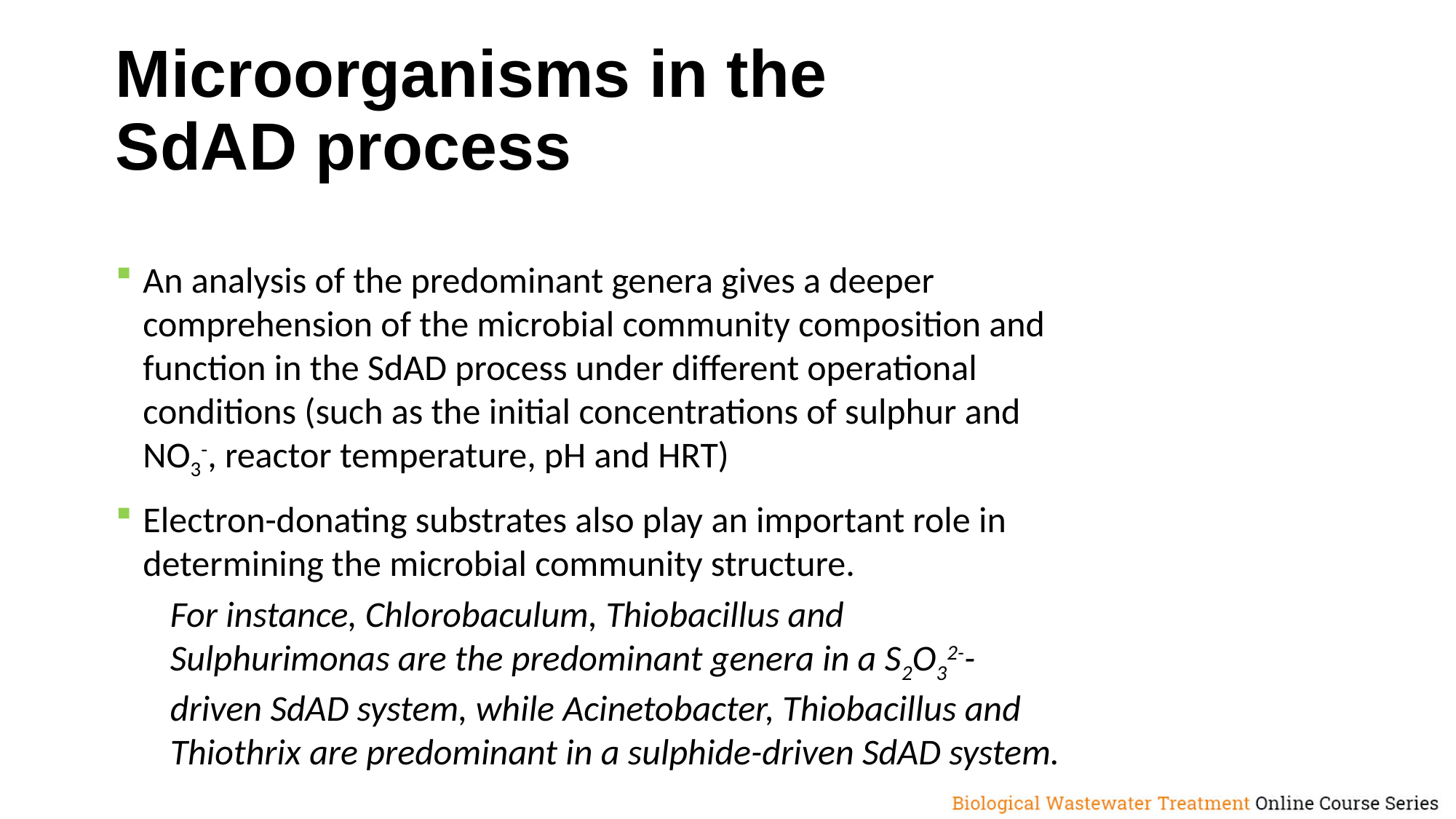

# Microorganisms in the SdAD process
An analysis of the predominant genera gives a deeper comprehension of the microbial community composition and function in the SdAD process under different operational conditions (such as the initial concentrations of sulphur and NO3-, reactor temperature, pH and HRT)
Electron-donating substrates also play an important role in determining the microbial community structure.
For instance, Chlorobaculum, Thiobacillus and Sulphurimonas are the predominant genera in a S2O32--driven SdAD system, while Acinetobacter, Thiobacillus and Thiothrix are predominant in a sulphide-driven SdAD system.